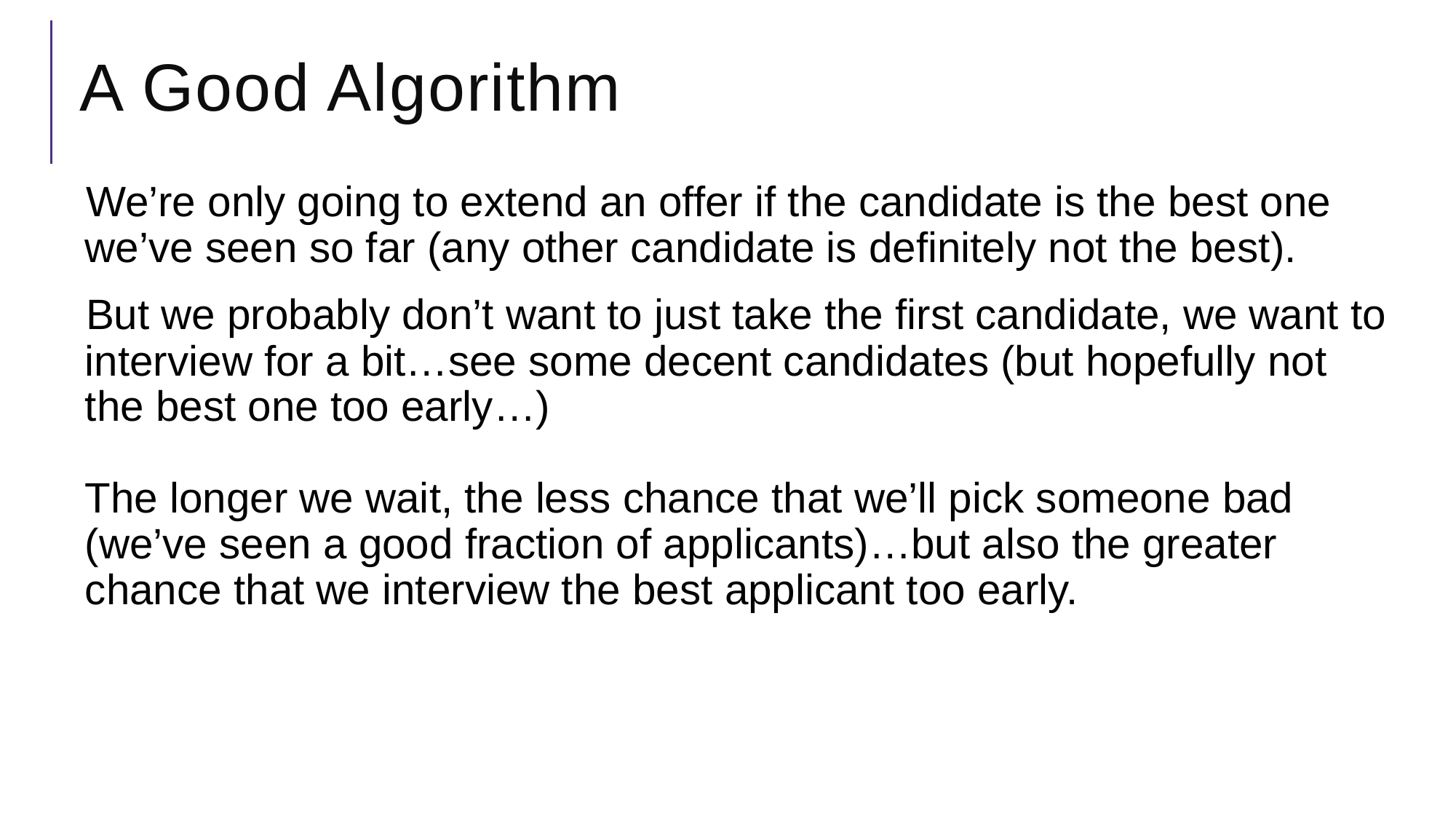

# A Good Algorithm
We’re only going to extend an offer if the candidate is the best one we’ve seen so far (any other candidate is definitely not the best).
But we probably don’t want to just take the first candidate, we want to interview for a bit…see some decent candidates (but hopefully not the best one too early…)
The longer we wait, the less chance that we’ll pick someone bad (we’ve seen a good fraction of applicants)…but also the greater chance that we interview the best applicant too early.